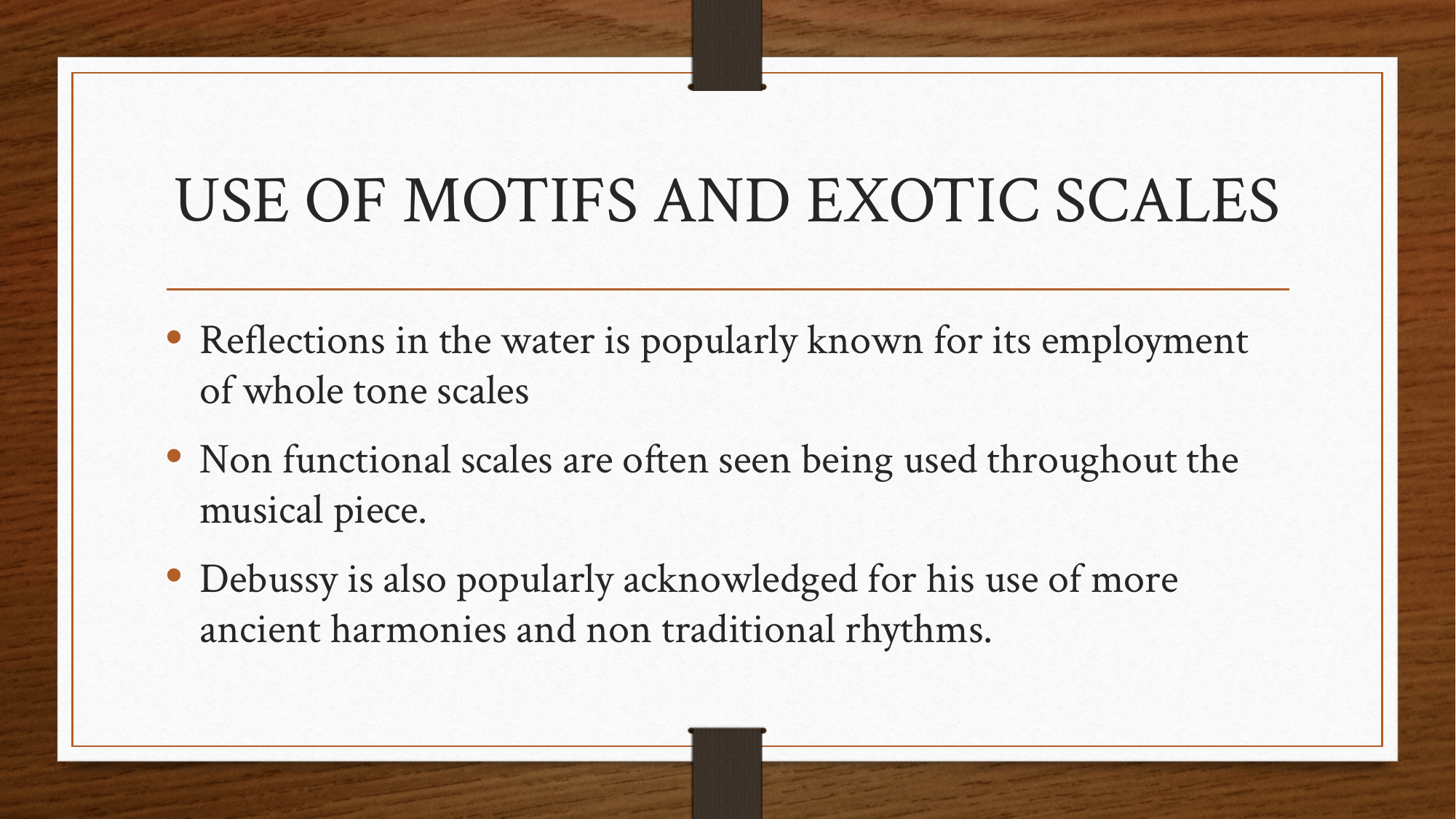

# USE OF MOTIFS AND EXOTIC SCALES
Reflections in the water is popularly known for its employment of whole tone scales
Non functional scales are often seen being used throughout the musical piece.
Debussy is also popularly acknowledged for his use of more ancient harmonies and non traditional rhythms.